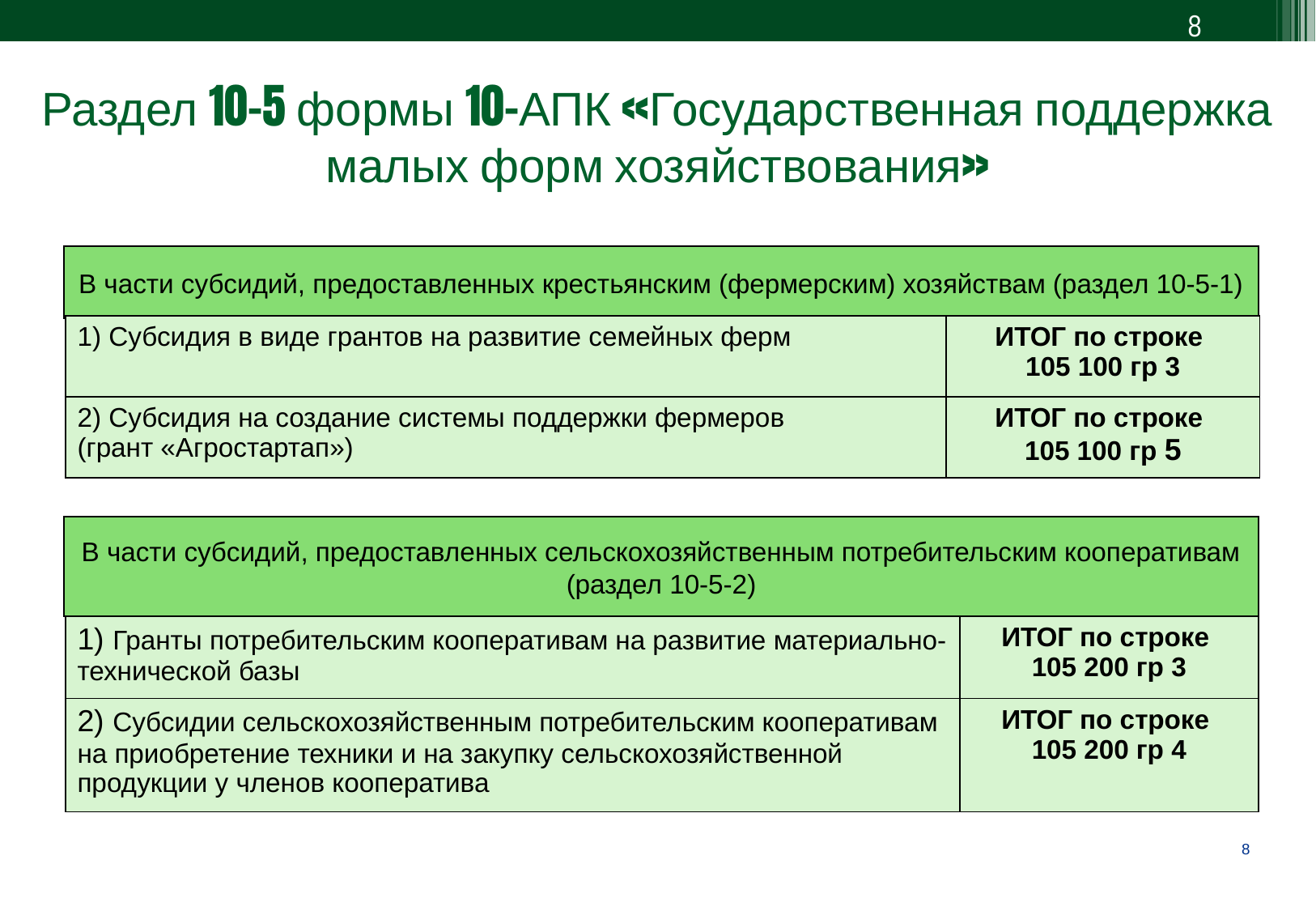

8
Раздел 10-5 формы 10-АПК «Государственная поддержка малых форм хозяйствования»
В части субсидий, предоставленных крестьянским (фермерским) хозяйствам (раздел 10-5-1)
| 1) Субсидия в виде грантов на развитие семейных ферм | ИТОГ по строке 105 100 гр 3 |
| --- | --- |
| 2) Субсидия на создание системы поддержки фермеров (грант «Агростартап») | ИТОГ по строке 105 100 гр 5 |
В части субсидий, предоставленных сельскохозяйственным потребительским кооперативам (раздел 10-5-2)
| 1) Гранты потребительским кооперативам на развитие материально-технической базы | ИТОГ по строке 105 200 гр 3 |
| --- | --- |
| 2) Субсидии сельскохозяйственным потребительским кооперативам на приобретение техники и на закупку сельскохозяйственной продукции у членов кооператива | ИТОГ по строке 105 200 гр 4 |